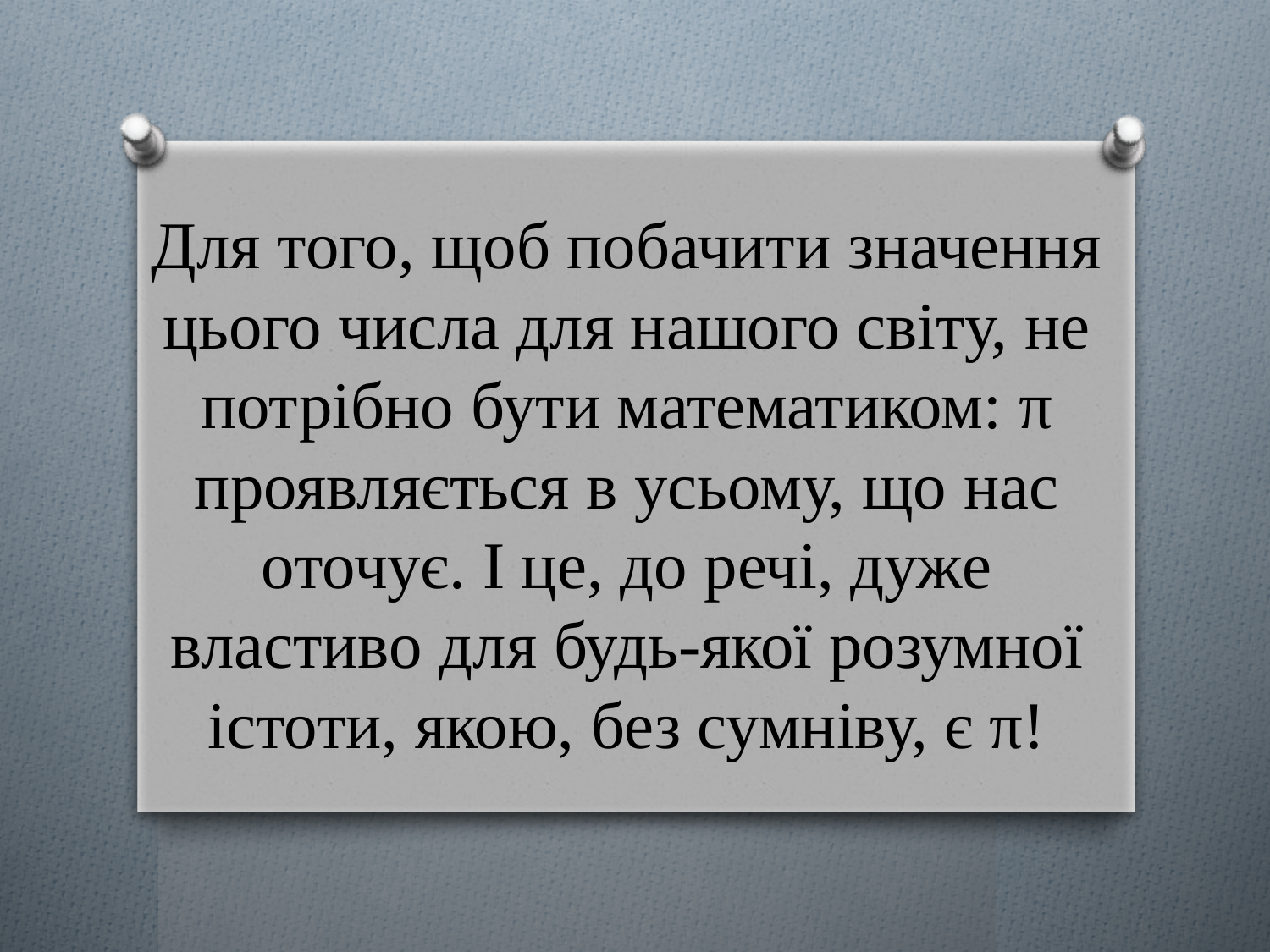

Для того, щоб побачити значення цього числа для нашого світу, не потрібно бути математиком: π проявляється в усьому, що нас оточує. І це, до речі, дуже властиво для будь-якої розумної істоти, якою, без сумніву, є π!